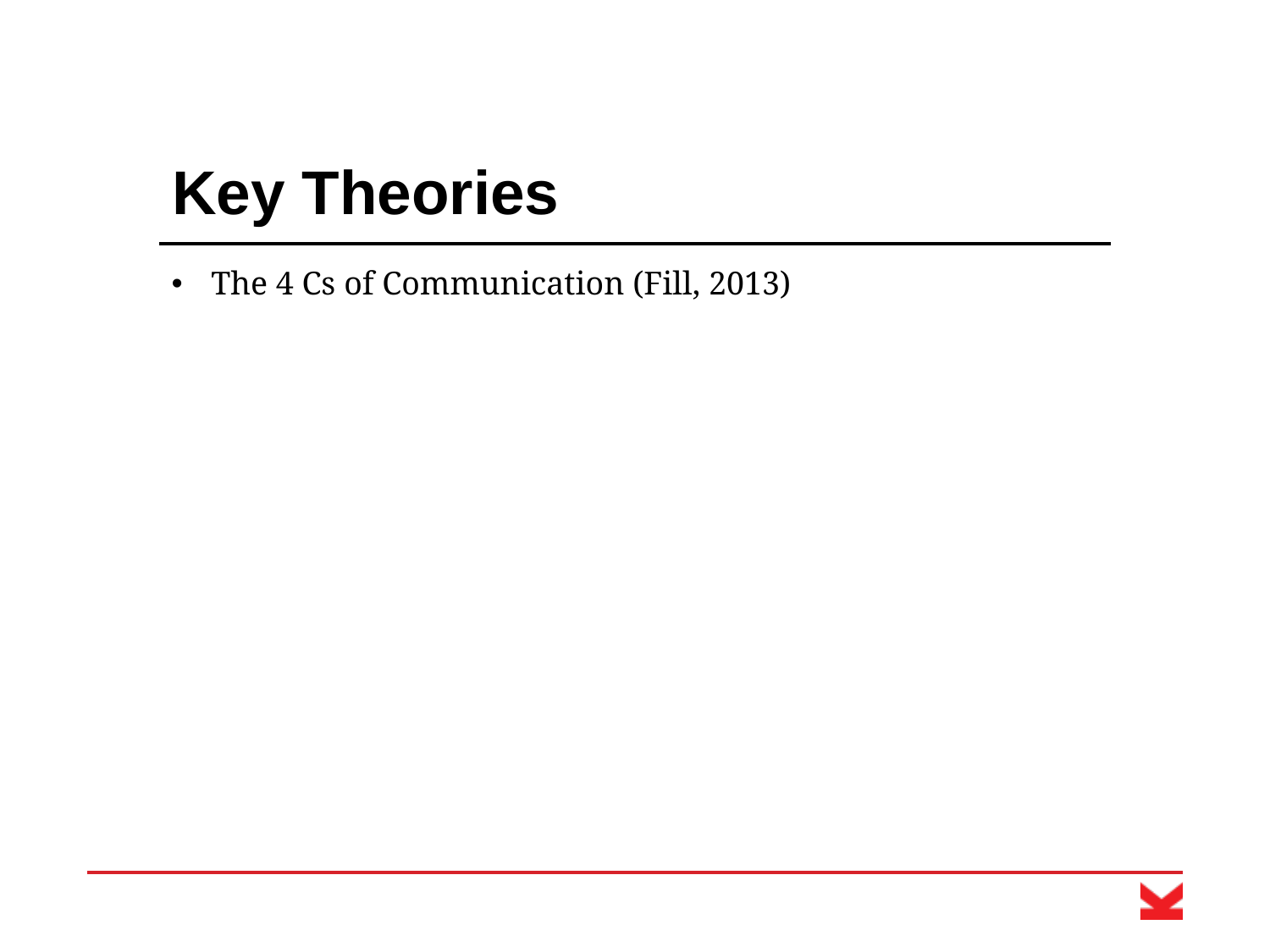

# Key Theories
The 4 Cs of Communication (Fill, 2013)